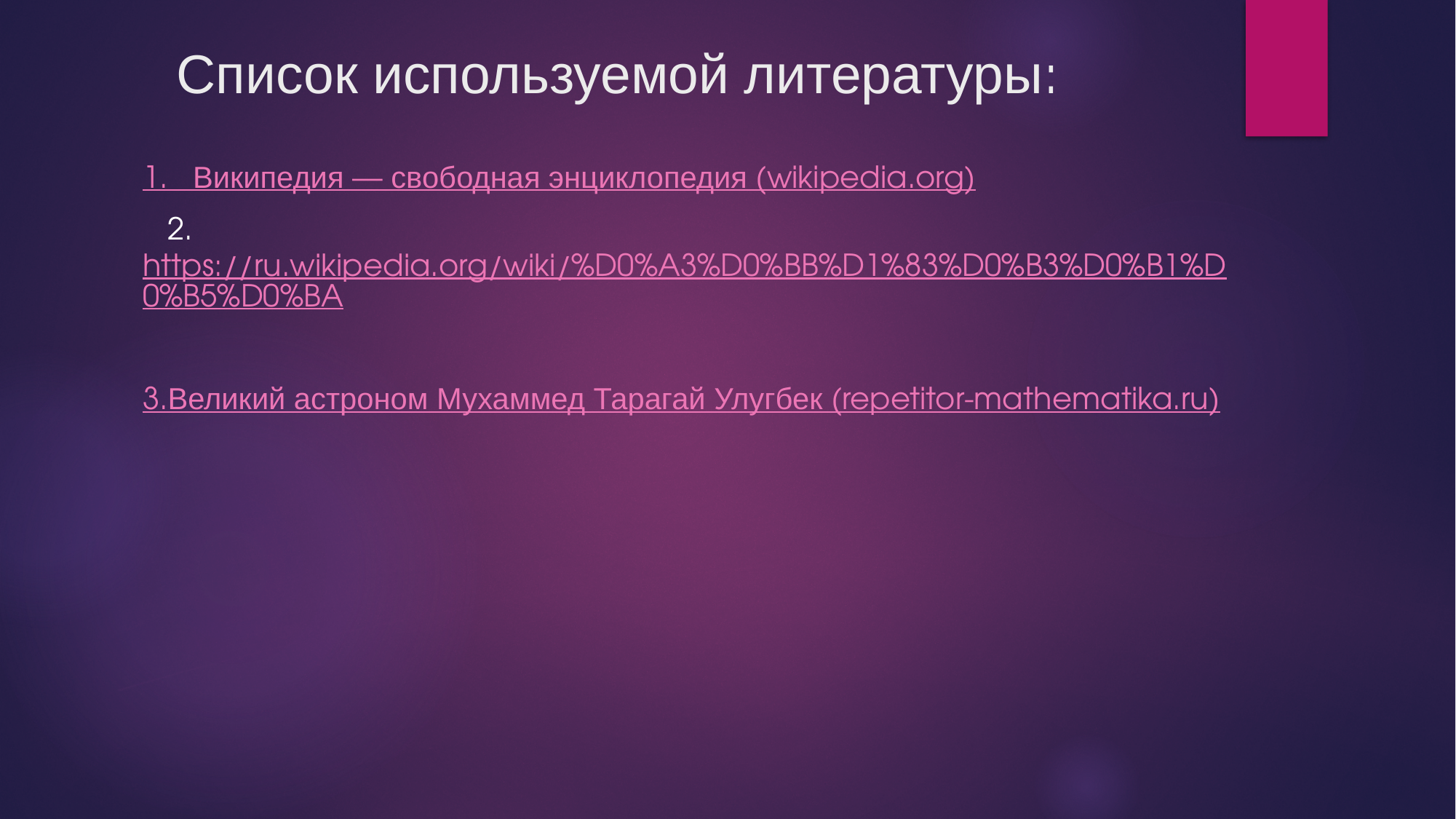

# Список используемой литературы:
1.   Википедия — свободная энциклопедия (wikipedia.org)
   2.https://ru.wikipedia.org/wiki/%D0%A3%D0%BB%D1%83%D0%B3%D0%B1%D0%B5%D0%BA

3.Великий астроном Мухаммед Тарагай Улугбек (repetitor-mathematika.ru)